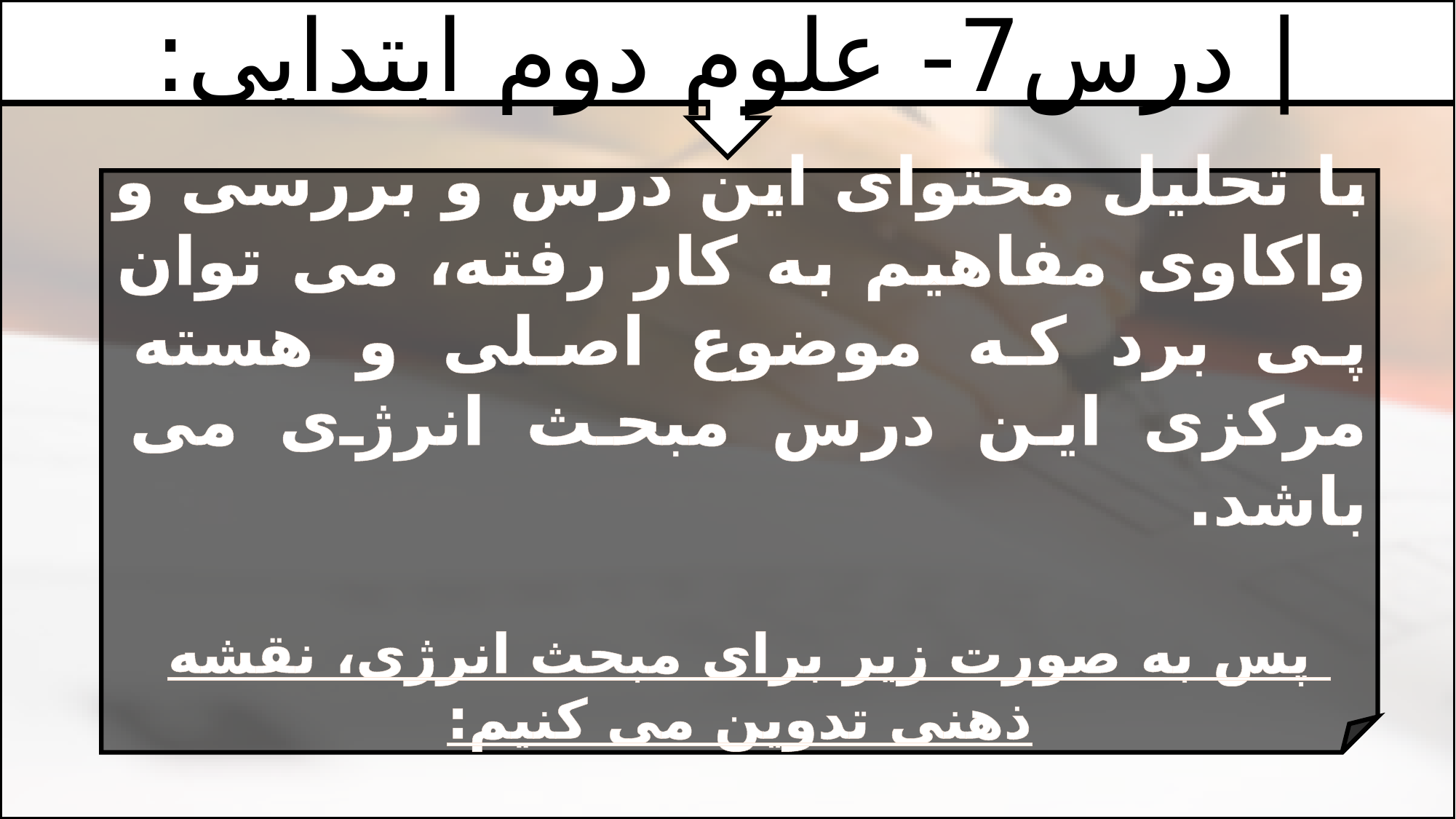

| درس7- علوم دوم ابتدایی:

با تحلیل محتوای این درس و بررسی و واکاوی مفاهیم به کار رفته، می توان پی برد که موضوع اصلی و هسته مرکزی این درس مبحث انرژی می باشد.

پس به صورت زیر برای مبحث انرژی، نقشه ذهنی تدوین می کنیم: